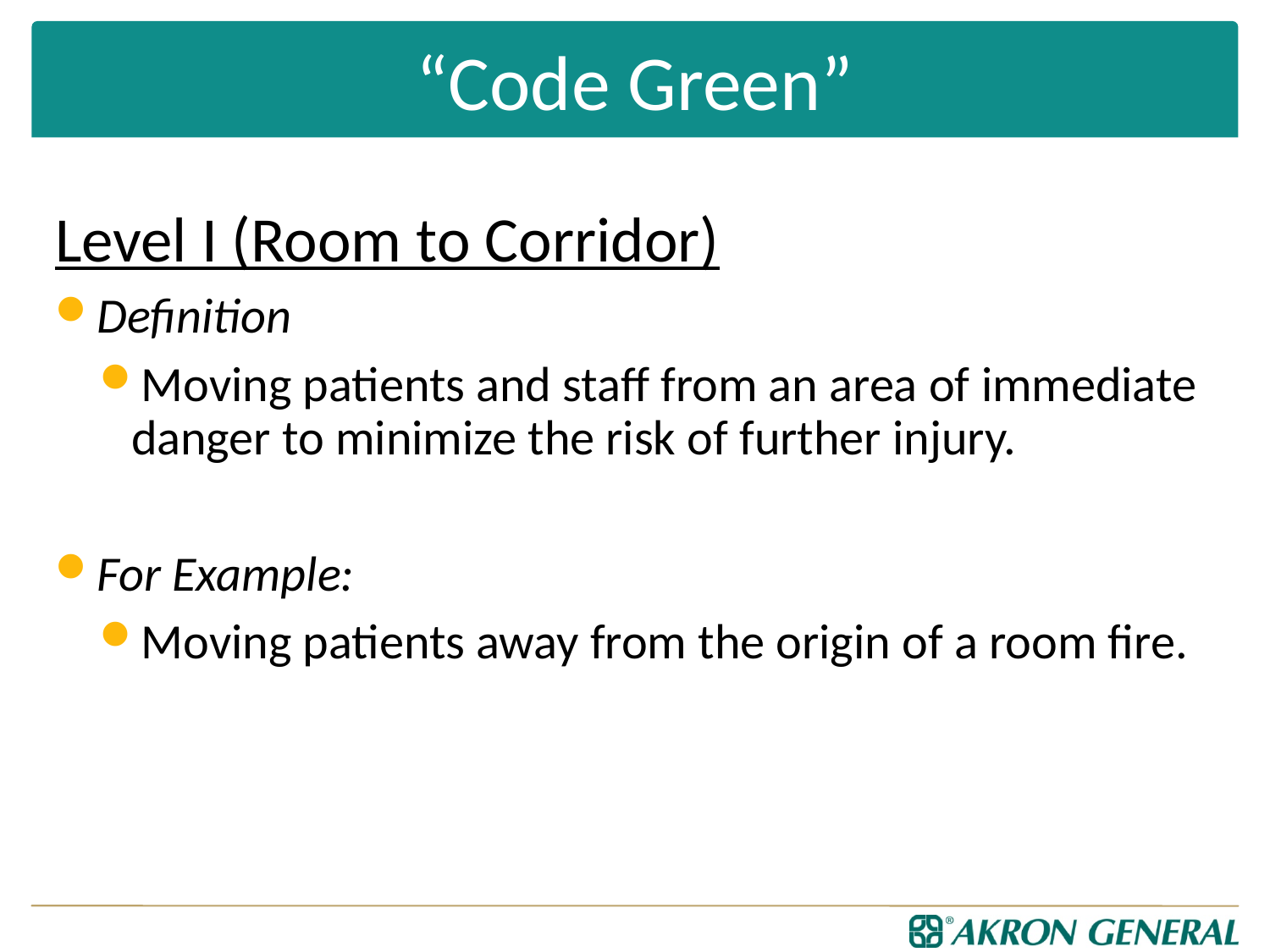

# “Code Green”
Level I (Room to Corridor)
Definition
Moving patients and staff from an area of immediate danger to minimize the risk of further injury.

For Example:
Moving patients away from the origin of a room fire.